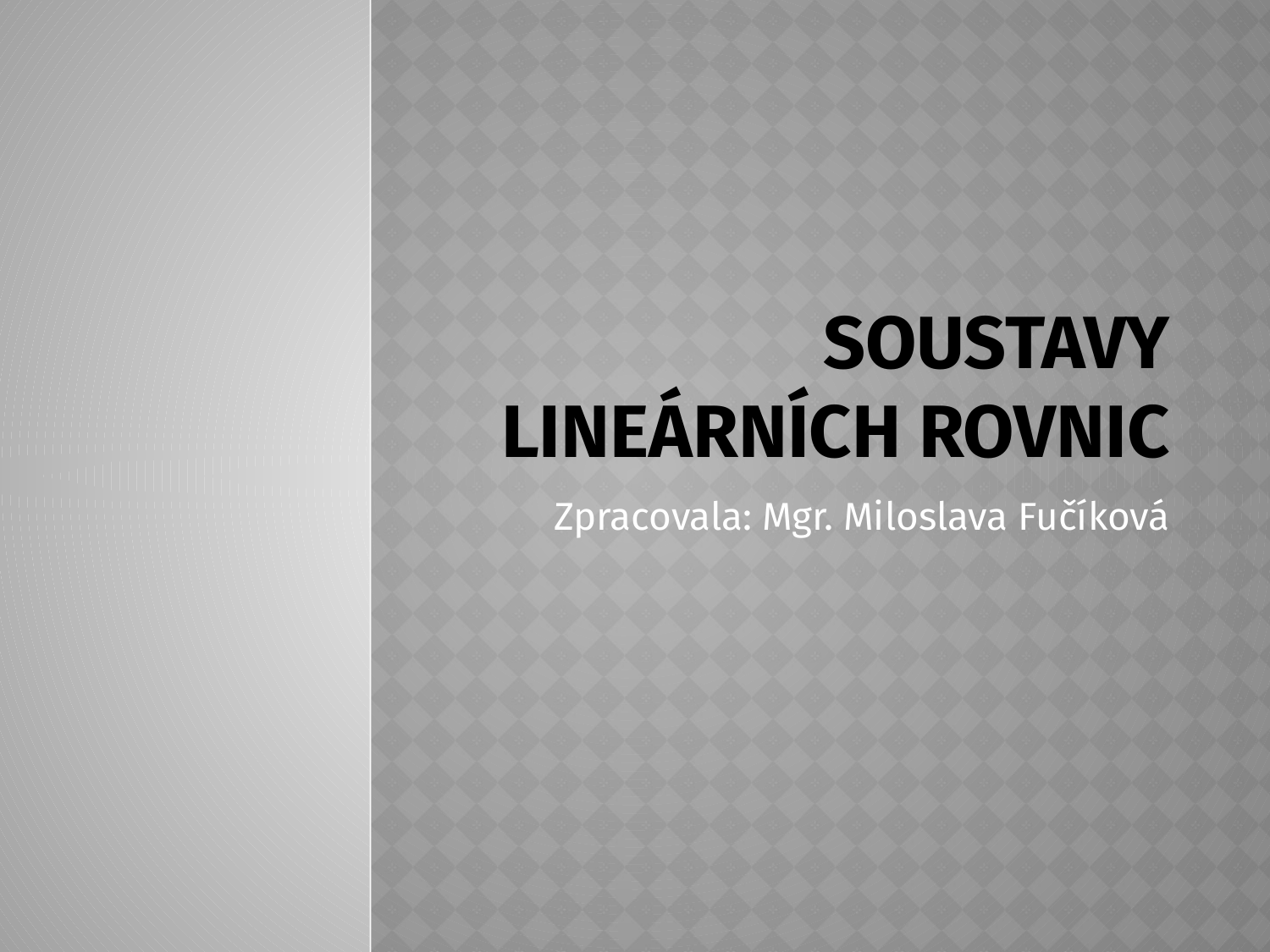

# Soustavy Lineárních Rovnic
Zpracovala: Mgr. Miloslava Fučíková